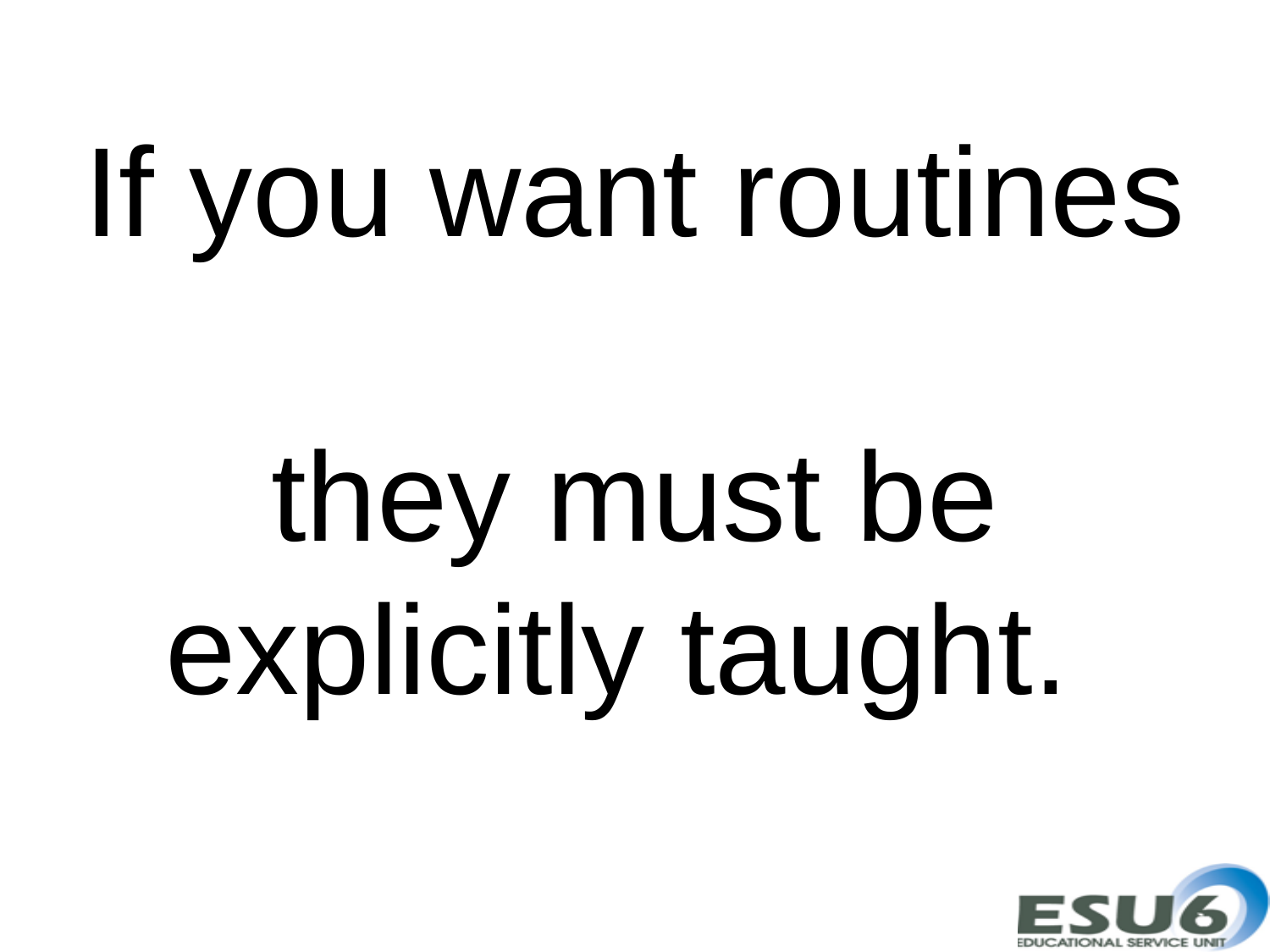

# If you want routines they must be explicitly taught.